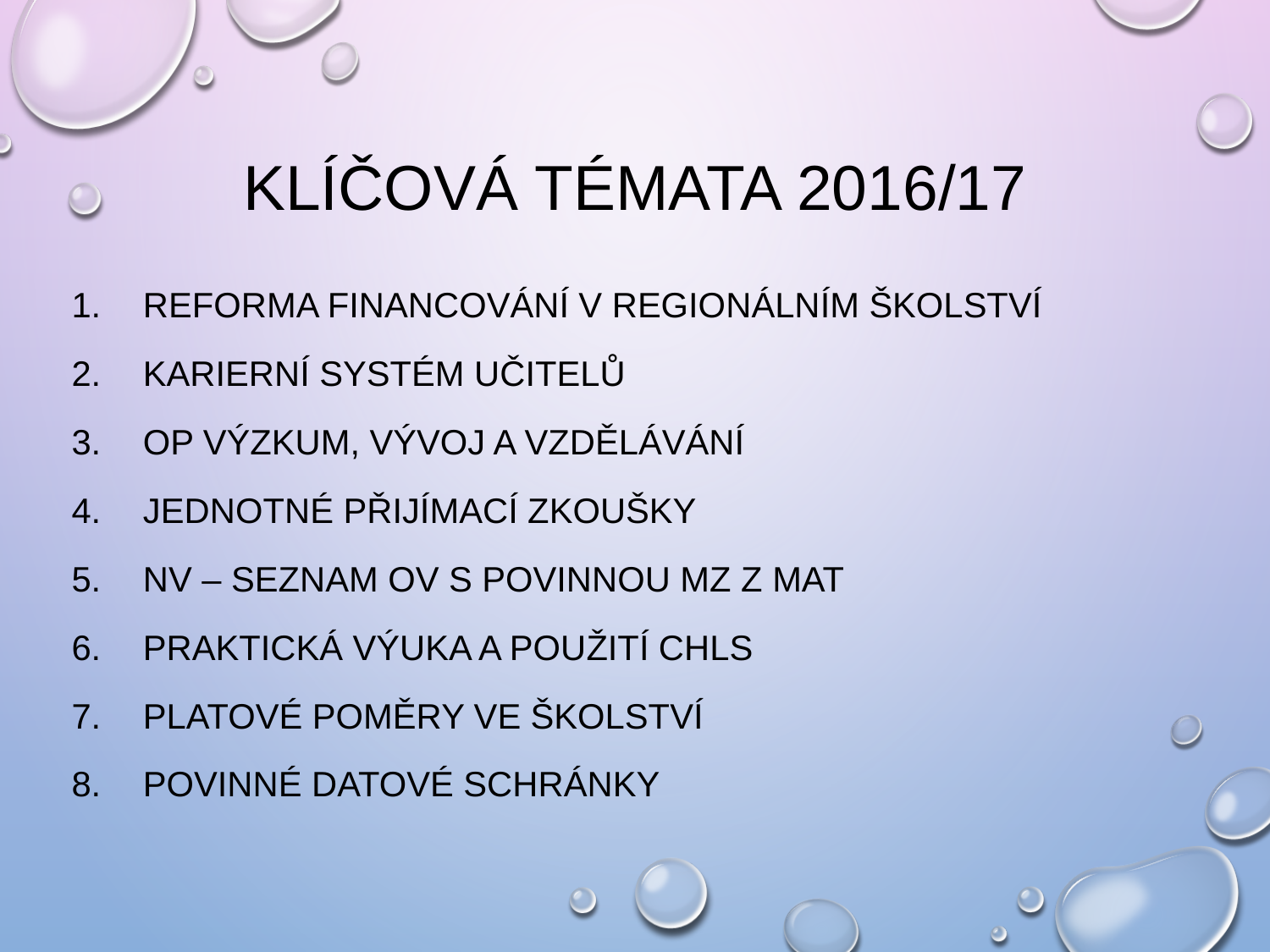

# Klíčová témata 2016/17
Reforma financování v regionálním školství
Karierní Systém učitelů
OP Výzkum, vývoj a vzdělávání
Jednotné přijímací zkoušky
NV – Seznam OV s povinnou MZ z MAT
Praktická výuka a použití CHLS
Platové poměry ve školství
Povinné datové schránky